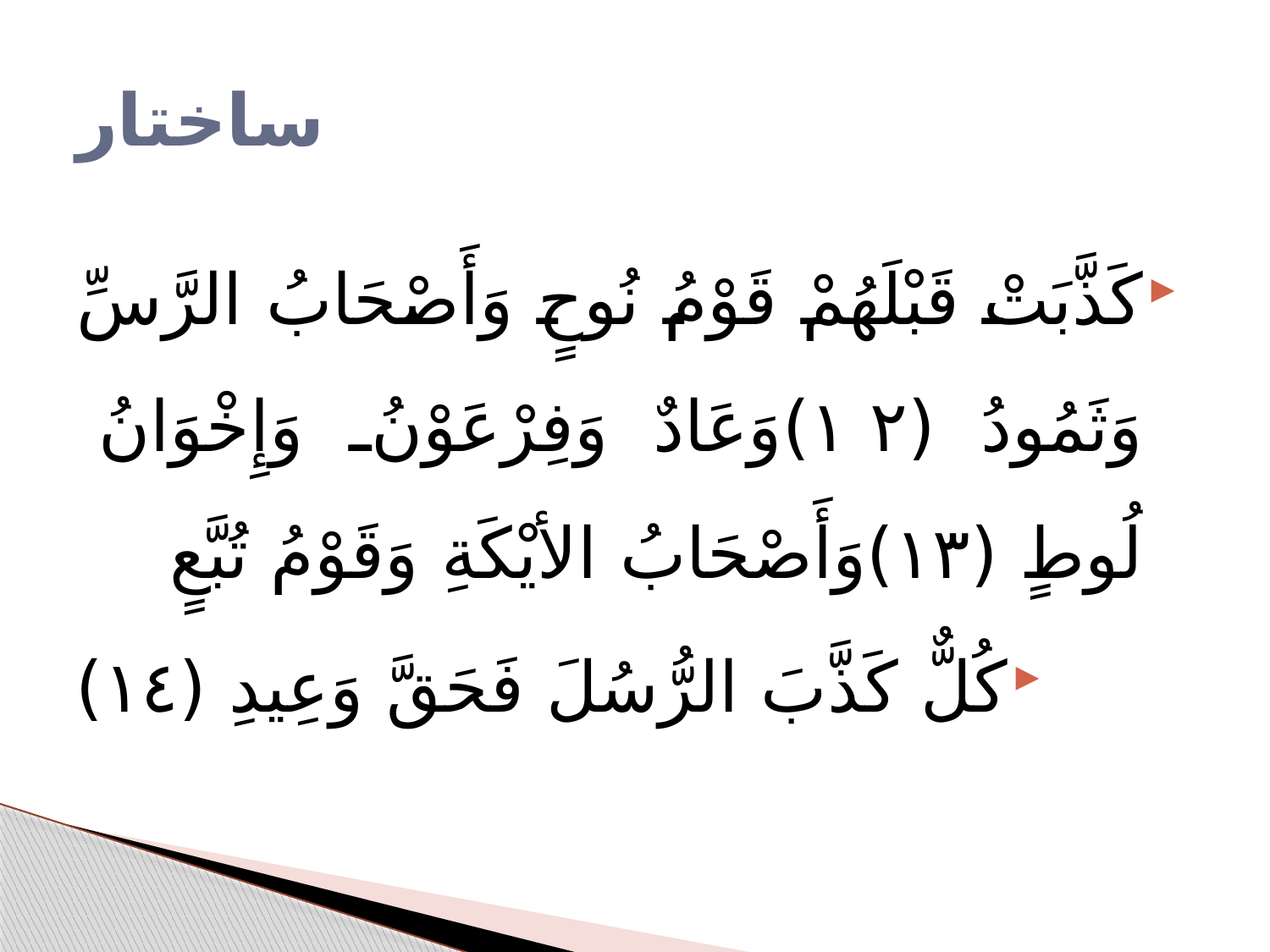

# ساختار
كَذَّبَتْ قَبْلَهُمْ قَوْمُ نُوحٍ وَأَصْحَابُ الرَّسِّ وَثَمُودُ (١٢)وَعَادٌ وَفِرْعَوْنُ وَإِخْوَانُ لُوطٍ (١٣)وَأَصْحَابُ الأيْكَةِ وَقَوْمُ تُبَّعٍ
كُلٌّ كَذَّبَ الرُّسُلَ فَحَقَّ وَعِيدِ (١٤)